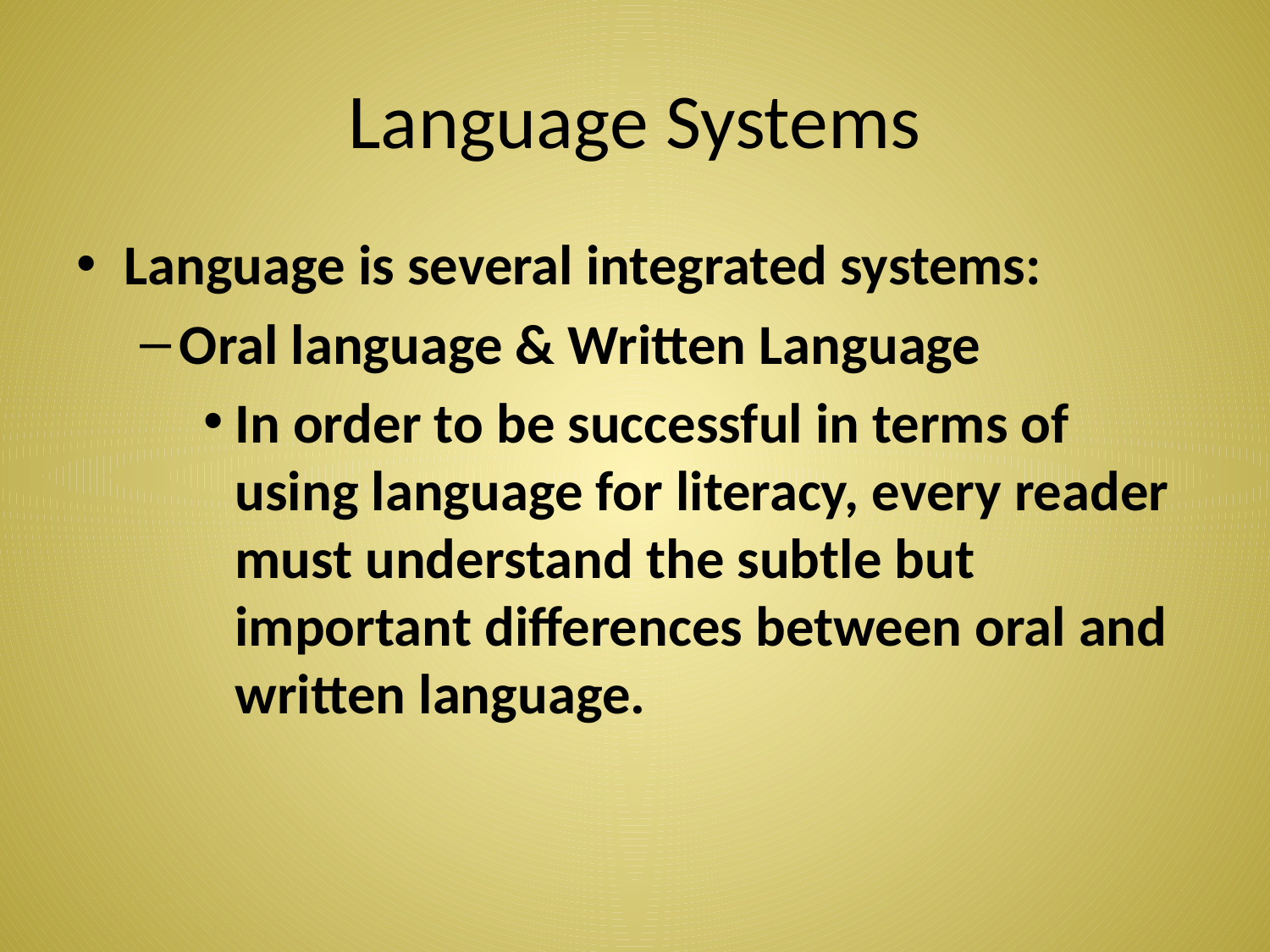

# Language Systems
Language is several integrated systems:
Oral language & Written Language
In order to be successful in terms of using language for literacy, every reader must understand the subtle but important differences between oral and written language.